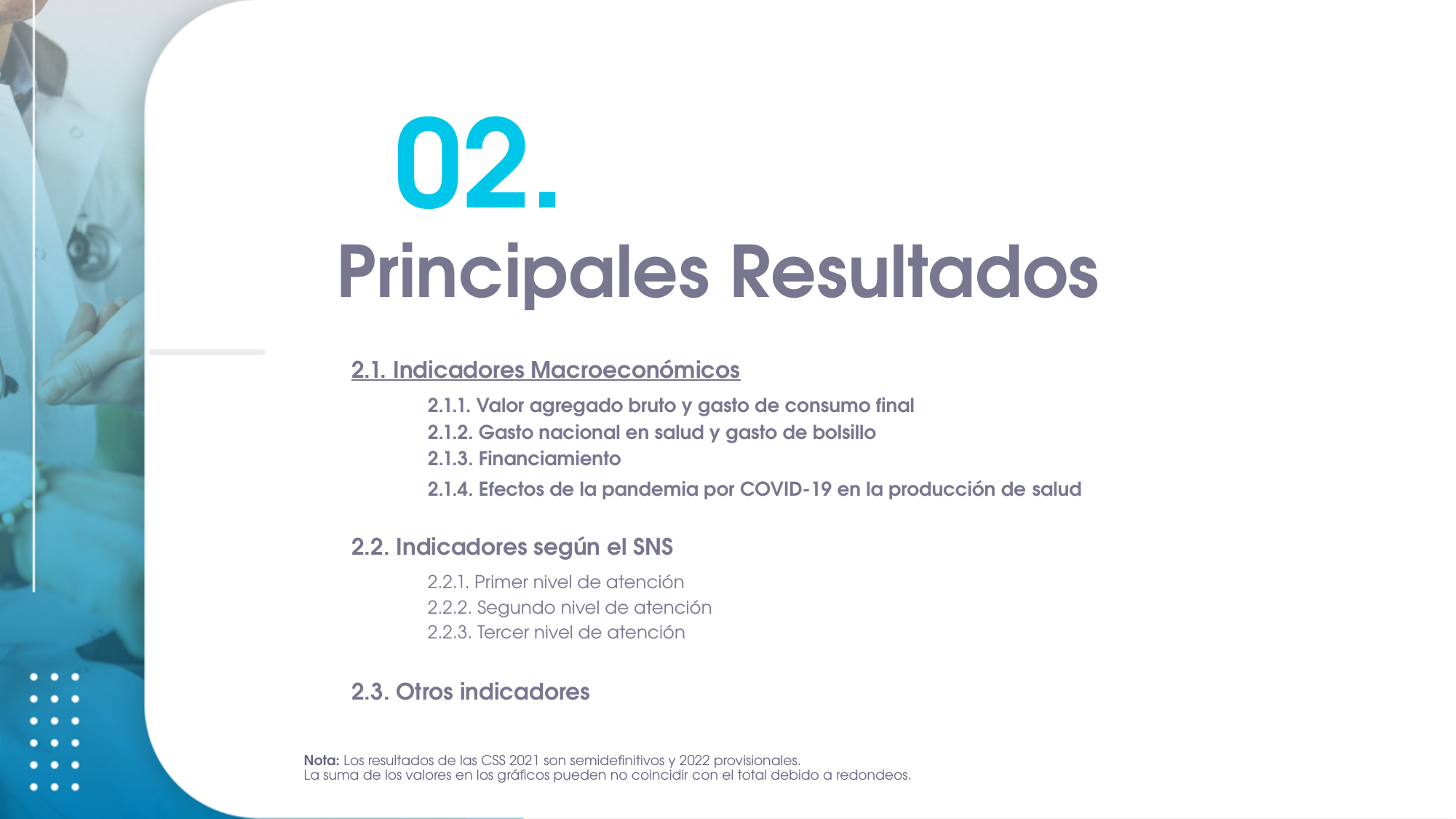

02.
# Principales Resultados
2.1. Indicadores Macroeconómicos
2.1.1. Valor agregado bruto y gasto de consumo final
2.1.2. Gasto nacional en salud y gasto de bolsillo
2.1.3. Financiamiento
2.1.4. Efectos de la pandemia por COVID-19 en la producción de salud

2.2. Indicadores según el SNS
2.2.1. Primer nivel de atención
2.2.2. Segundo nivel de atención
2.2.3. Tercer nivel de atención

2.3. Otros indicadores
Nota: Los resultados de las CSS 2021 son semidefinitivos y 2022 provisionales.
La suma de los valores en los gráficos pueden no coincidir con el total debido a redondeos.